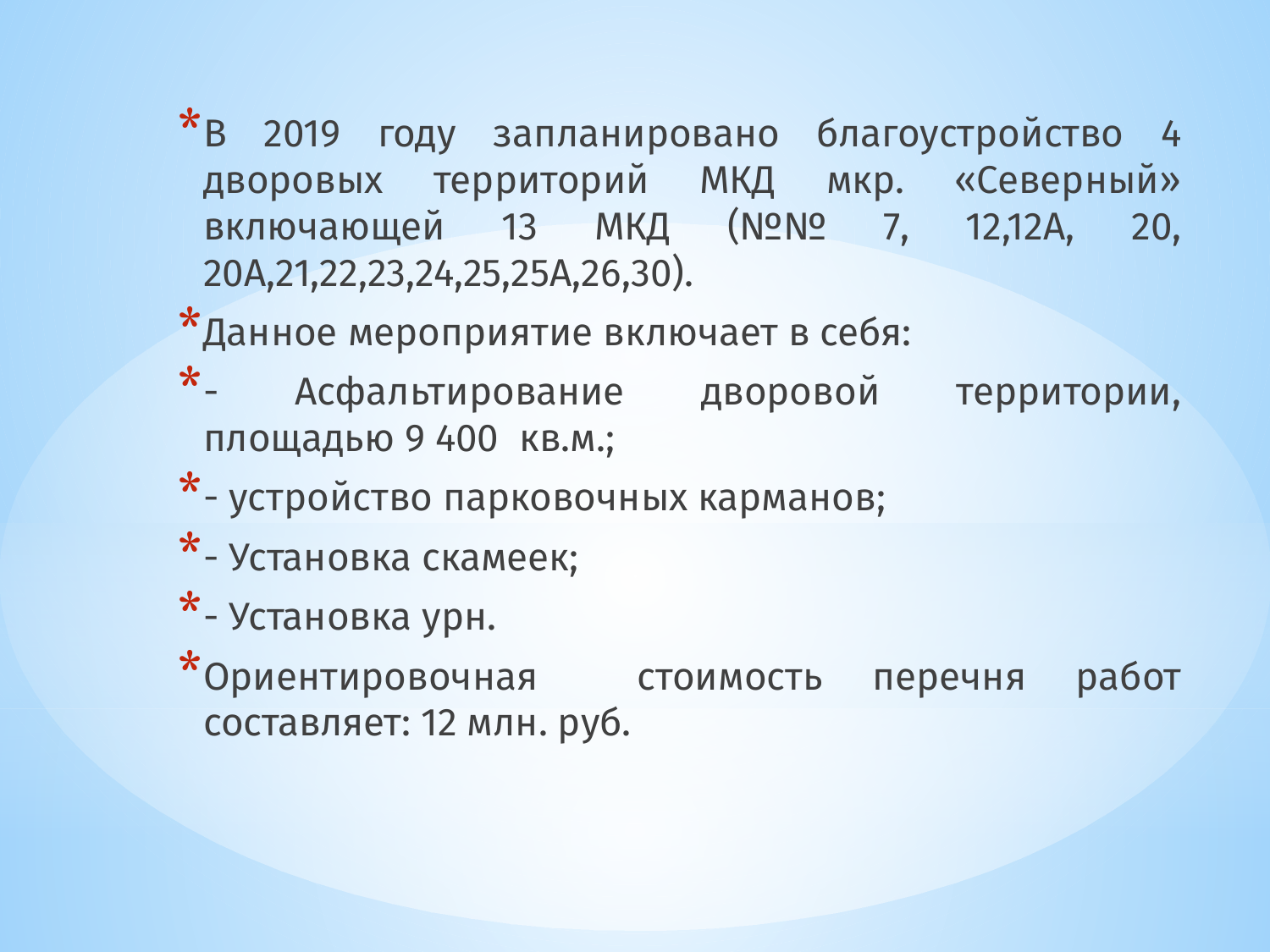

В 2019 году запланировано благоустройство 4 дворовых территорий МКД мкр. «Северный» включающей 13 МКД (№№ 7, 12,12А, 20, 20А,21,22,23,24,25,25А,26,30).
Данное мероприятие включает в себя:
- Асфальтирование дворовой территории, площадью 9 400  кв.м.;
- устройство парковочных карманов;
- Установка скамеек;
- Установка урн.
Ориентировочная  стоимость перечня работ составляет: 12 млн. руб.